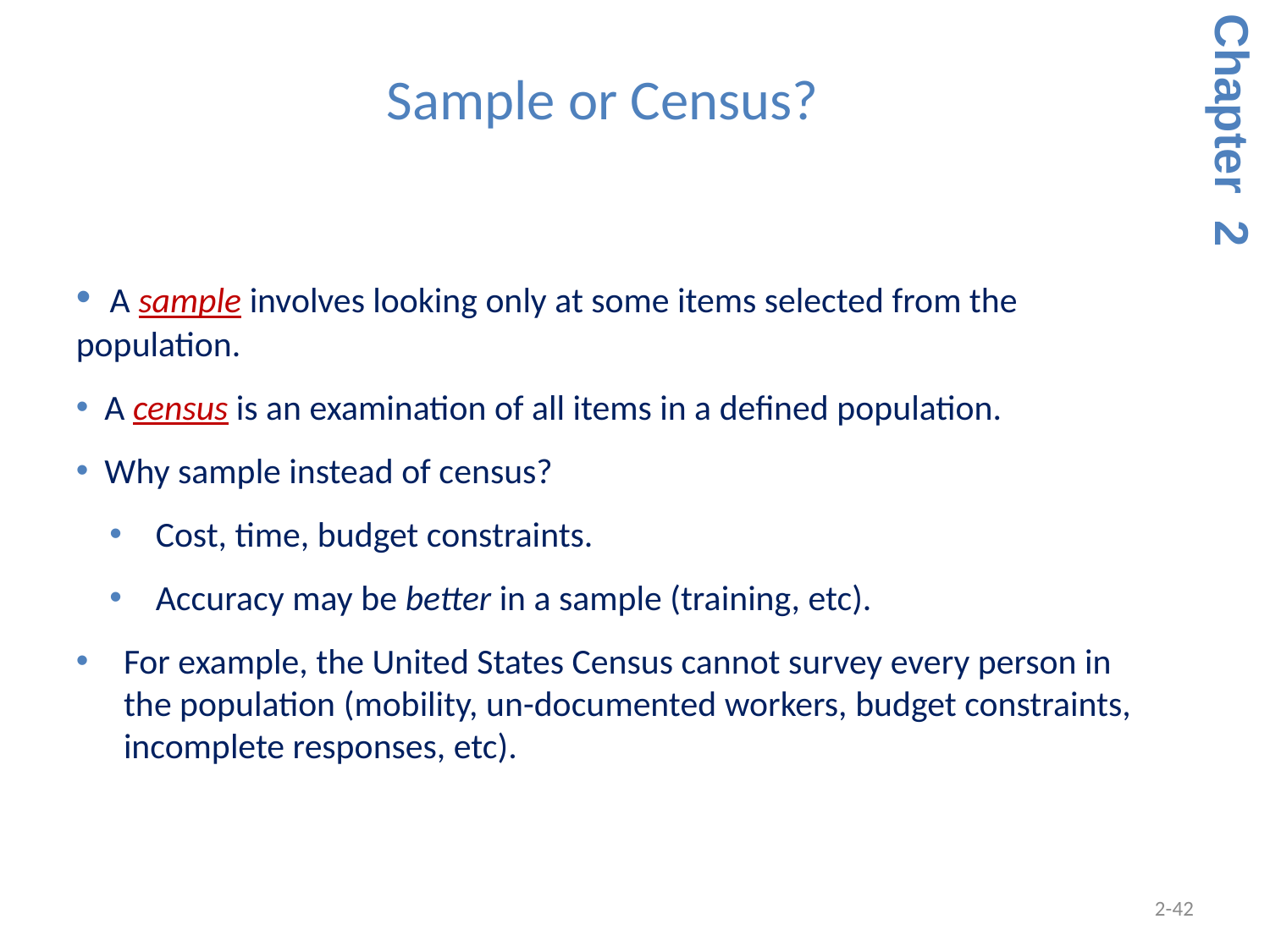

Sample or Census?
Chapter  2

  A sample involves looking only at some items selected from the 	  population.
  A census is an examination of all items in a defined population.
  Why sample instead of census?
  Cost, time, budget constraints.
  Accuracy may be better in a sample (training, etc).
For example, the United States Census cannot survey every person in the population (mobility, un-documented workers, budget constraints, incomplete responses, etc).
2-42